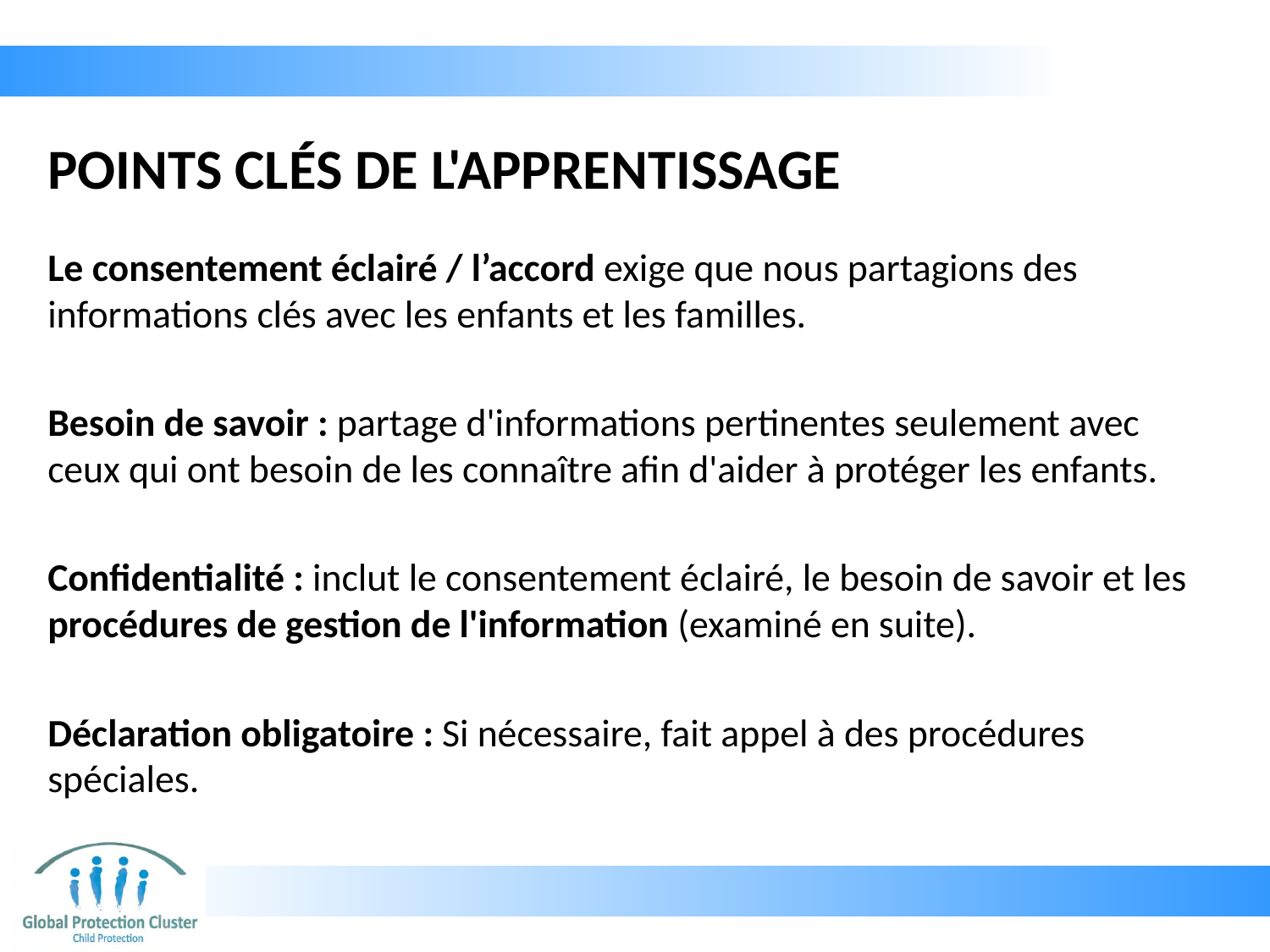

# POINTS CLÉS DE L'APPRENTISSAGE
Le consentement éclairé / l’accord exige que nous partagions des informations clés avec les enfants et les familles.

Besoin de savoir : partage d'informations pertinentes seulement avec ceux qui ont besoin de les connaître afin d'aider à protéger les enfants.

Confidentialité : inclut le consentement éclairé, le besoin de savoir et les procédures de gestion de l'information (examiné en suite).

Déclaration obligatoire : Si nécessaire, fait appel à des procédures spéciales.